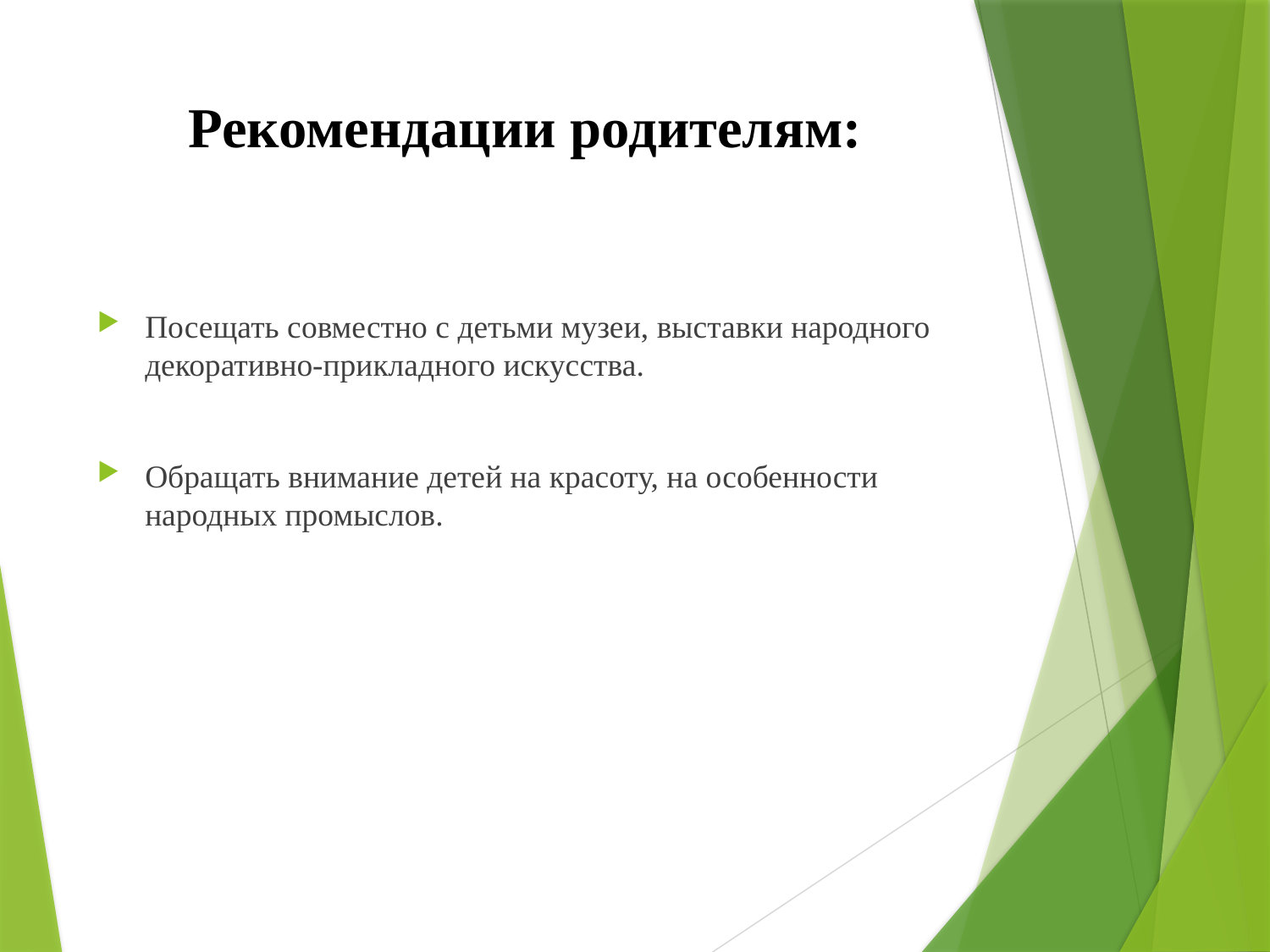

# Рекомендации родителям:
Посещать совместно с детьми музеи, выставки народного декоративно-прикладного искусства.

Обращать внимание детей на красоту, на особенности народных промыслов.